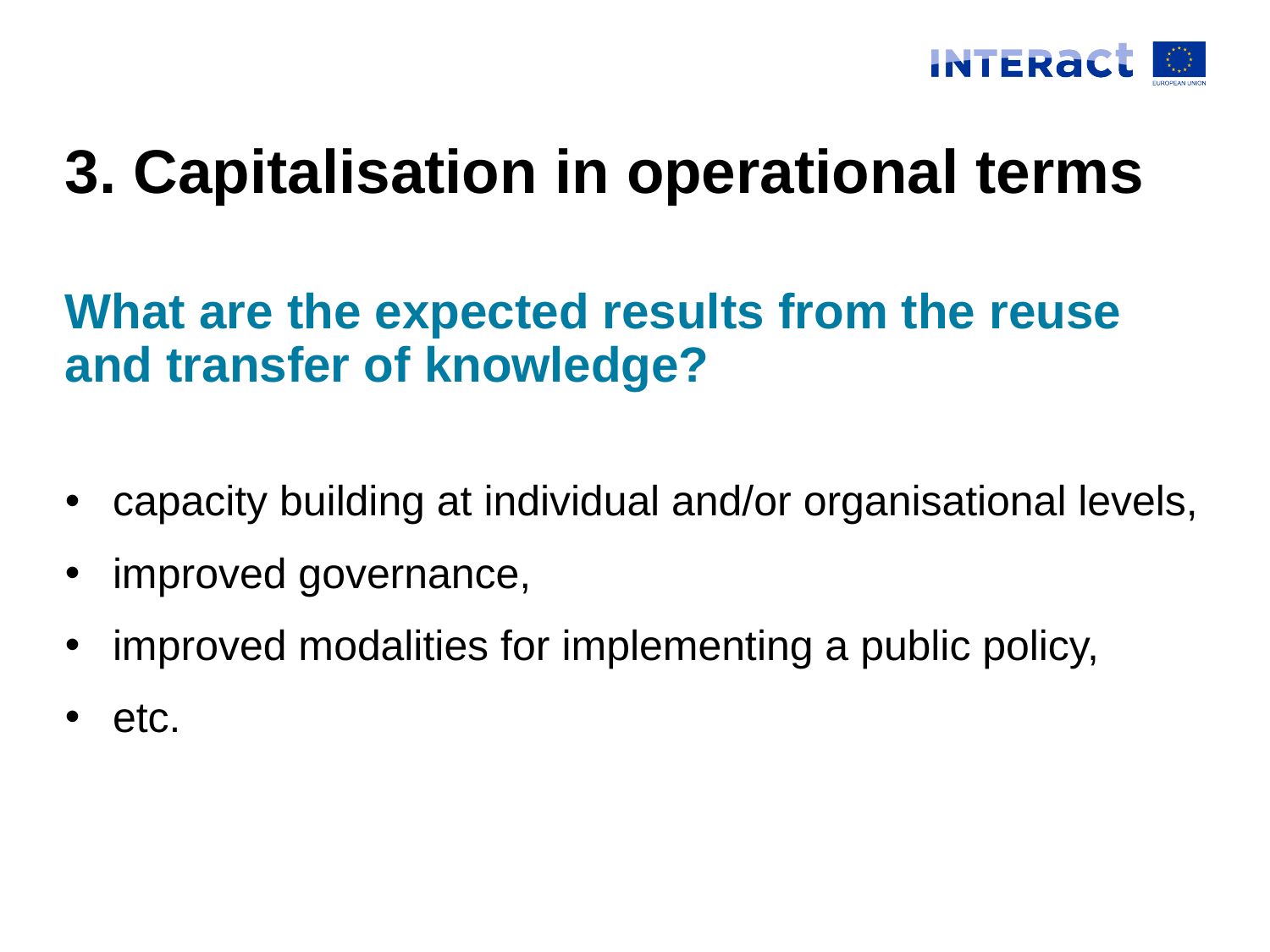

3. Capitalisation in operational terms
What are the expected results from the reuse and transfer of knowledge?

capacity building at individual and/or organisational levels,
improved governance,
improved modalities for implementing a public policy,
etc.